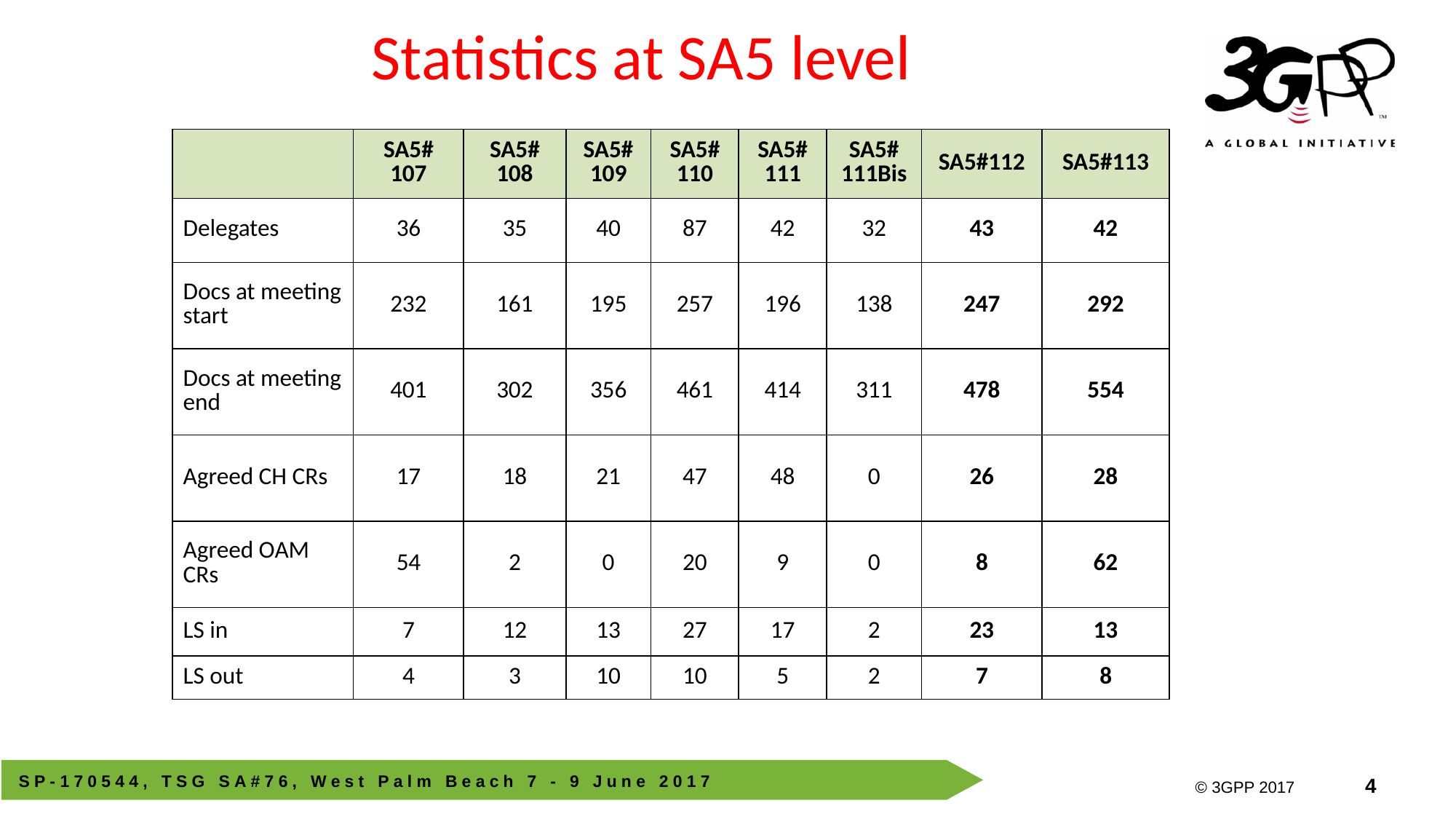

# Statistics at SA5 level
|  | SA5# 107 | SA5# 108 | SA5# 109 | SA5# 110 | SA5# 111 | SA5# 111Bis | SA5#112 | SA5#113 |
| --- | --- | --- | --- | --- | --- | --- | --- | --- |
| Delegates | 36 | 35 | 40 | 87 | 42 | 32 | 43 | 42 |
| Docs at meeting start | 232 | 161 | 195 | 257 | 196 | 138 | 247 | 292 |
| Docs at meeting end | 401 | 302 | 356 | 461 | 414 | 311 | 478 | 554 |
| Agreed CH CRs | 17 | 18 | 21 | 47 | 48 | 0 | 26 | 28 |
| Agreed OAM CRs | 54 | 2 | 0 | 20 | 9 | 0 | 8 | 62 |
| LS in | 7 | 12 | 13 | 27 | 17 | 2 | 23 | 13 |
| LS out | 4 | 3 | 10 | 10 | 5 | 2 | 7 | 8 |